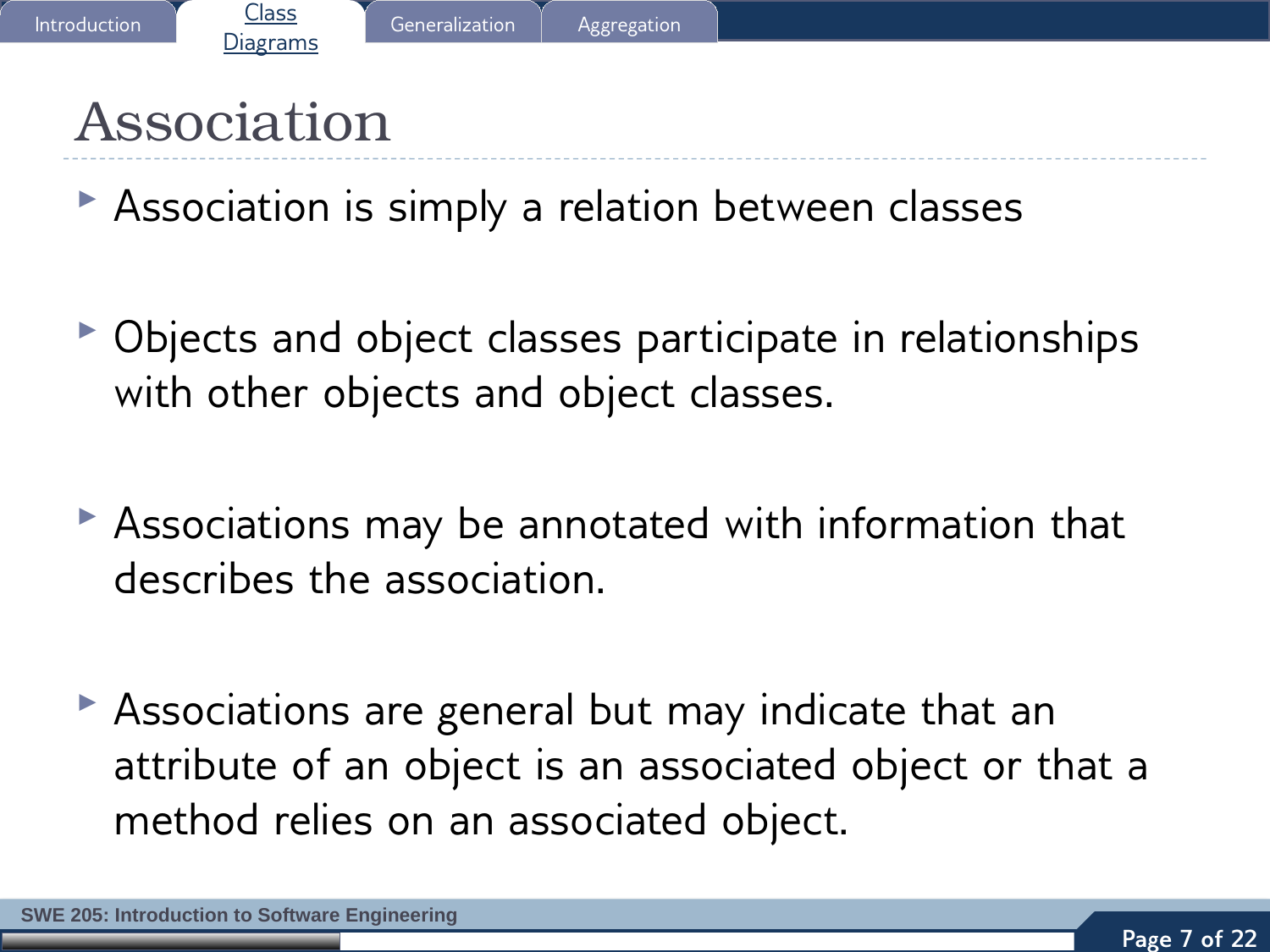

Introduction
Class Diagrams
Generalization
Aggregation
# Association
Association is simply a relation between classes

Objects and object classes participate in relationships with other objects and object classes.

Associations may be annotated with information that describes the association.

Associations are general but may indicate that an attribute of an object is an associated object or that a method relies on an associated object.

7
Page 7 of 22